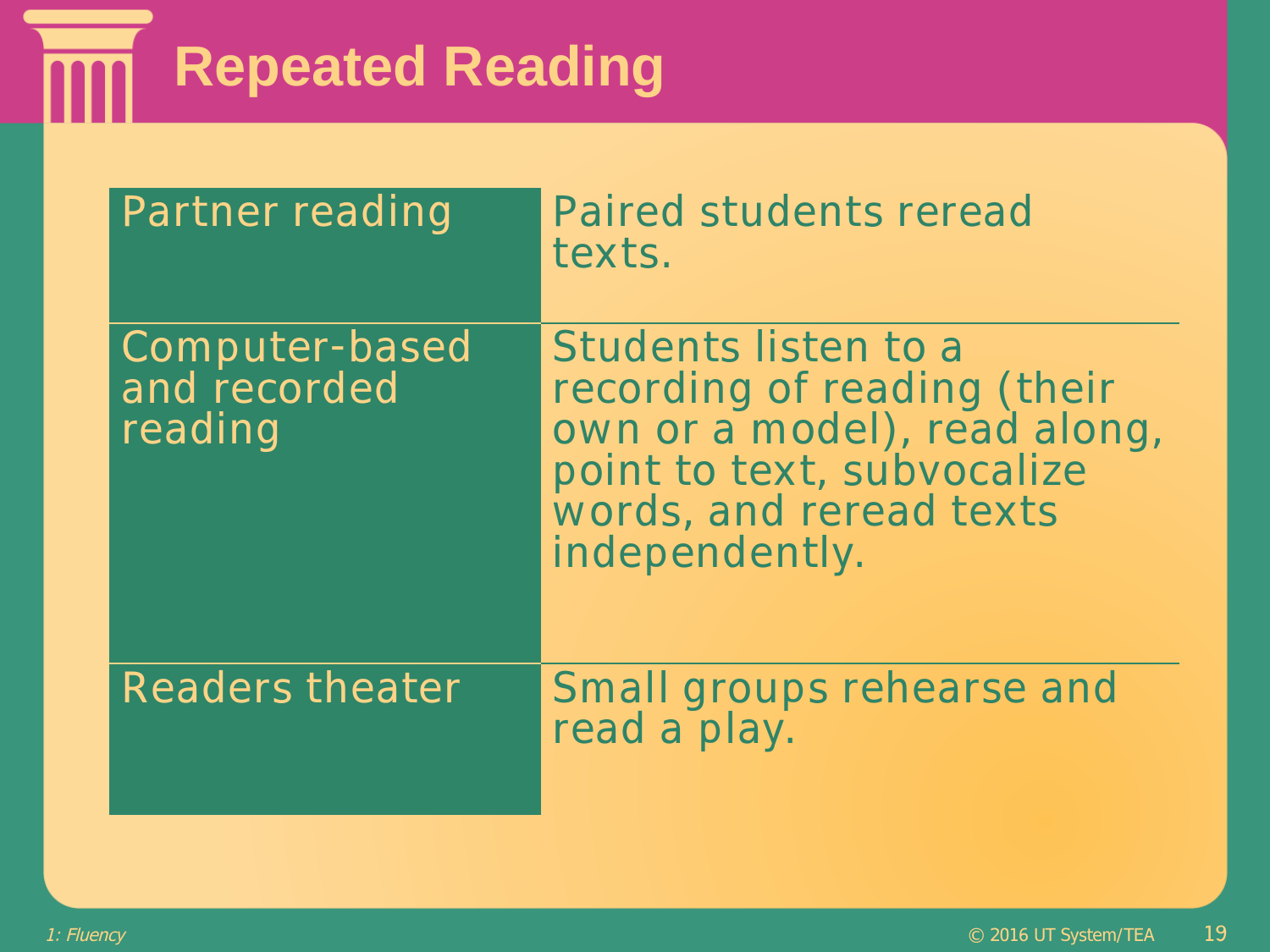

# Repeated Reading
| Partner reading | Paired students reread texts. |
| --- | --- |
| Computer-based and recorded reading | Students listen to a recording of reading (their own or a model), read along, point to text, subvocalize words, and reread texts independently. |
| Readers theater | Small groups rehearse and read a play. |